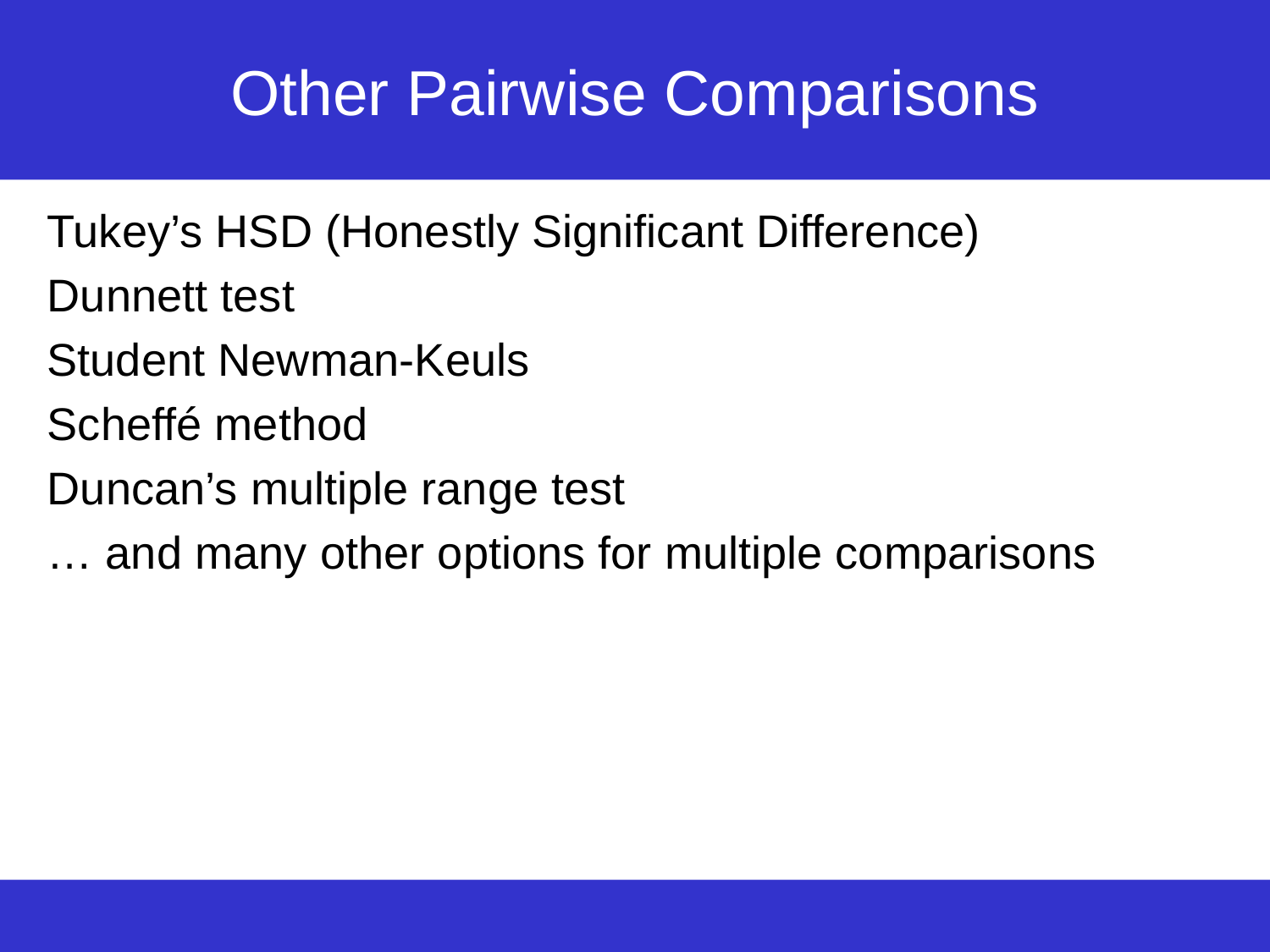

# Other Pairwise Comparisons
Tukey’s HSD (Honestly Significant Difference)
Dunnett test
Student Newman-Keuls
Scheffé method
Duncan’s multiple range test
… and many other options for multiple comparisons